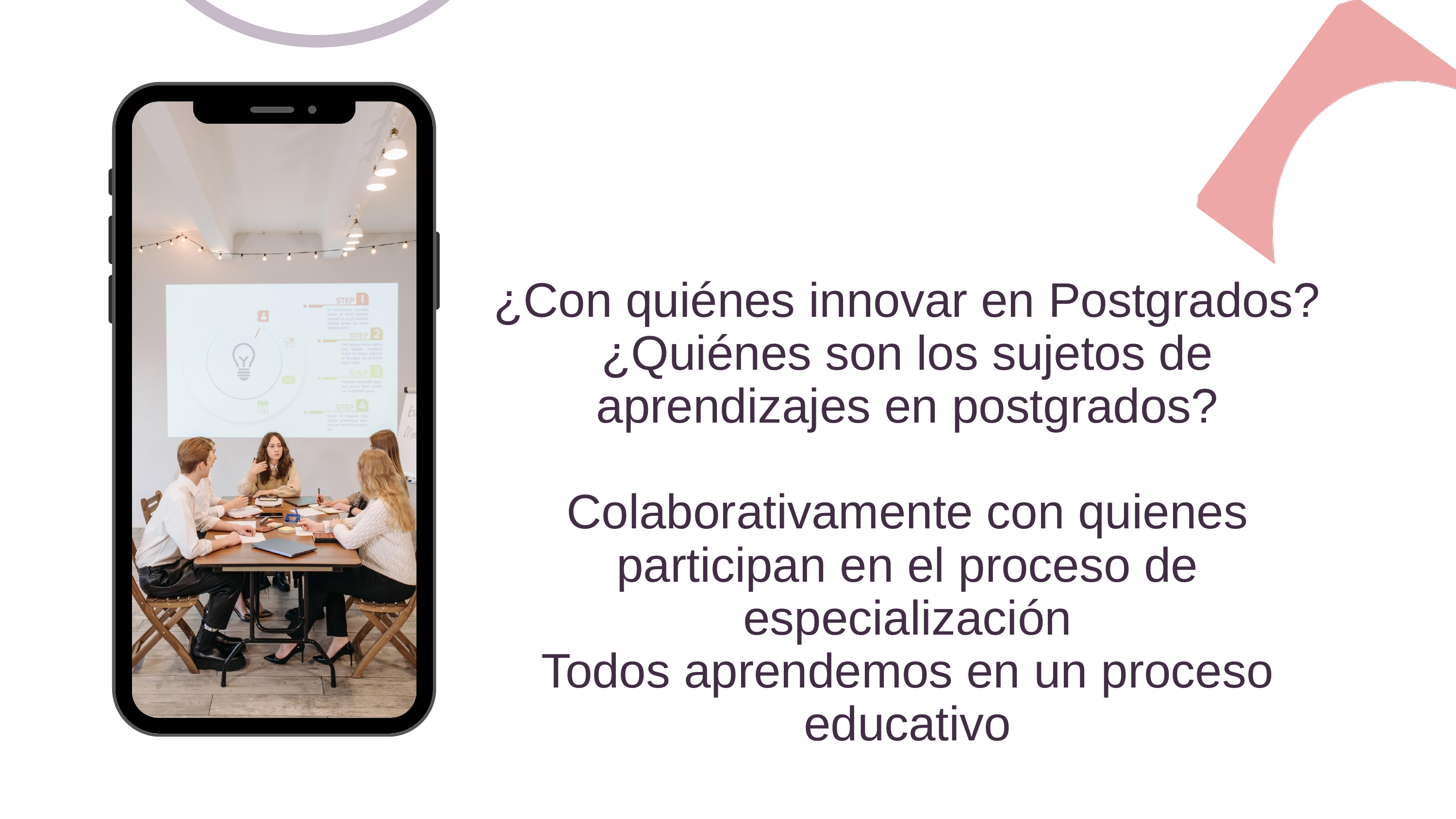

¿Con quiénes innovar en Postgrados?
¿Quiénes son los sujetos de aprendizajes en postgrados?

Colaborativamente con quienes participan en el proceso de especialización
Todos aprendemos en un proceso educativo